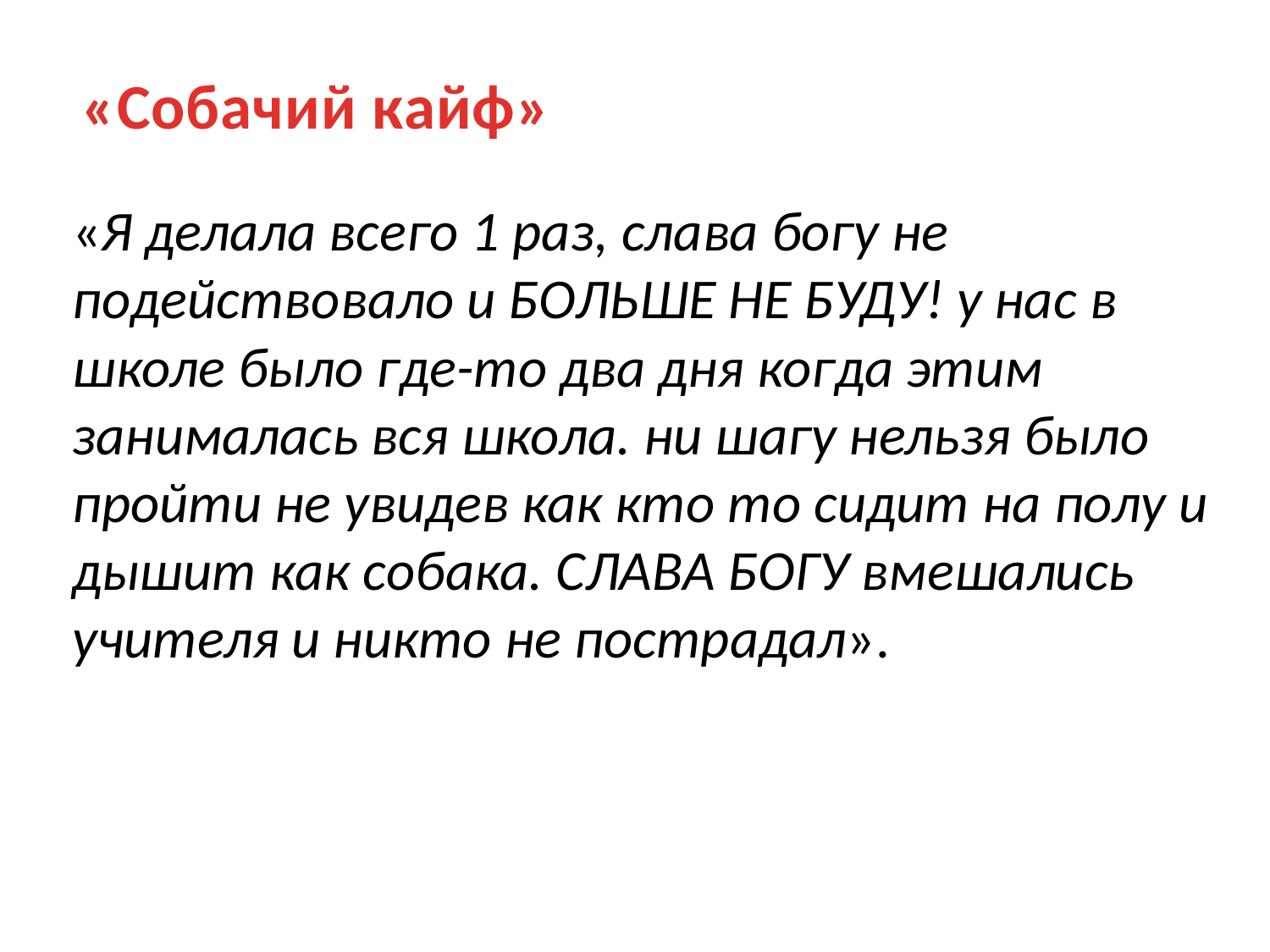

«Собачий кайф»
«Я делала всего 1 раз, слава богу не подействовало и БОЛЬШЕ НЕ БУДУ! у нас в школе было где-то два дня когда этим занималась вся школа. ни шагу нельзя было пройти не увидев как кто то сидит на полу и дышит как собака. СЛАВА БОГУ вмешались учителя и никто не пострадал».